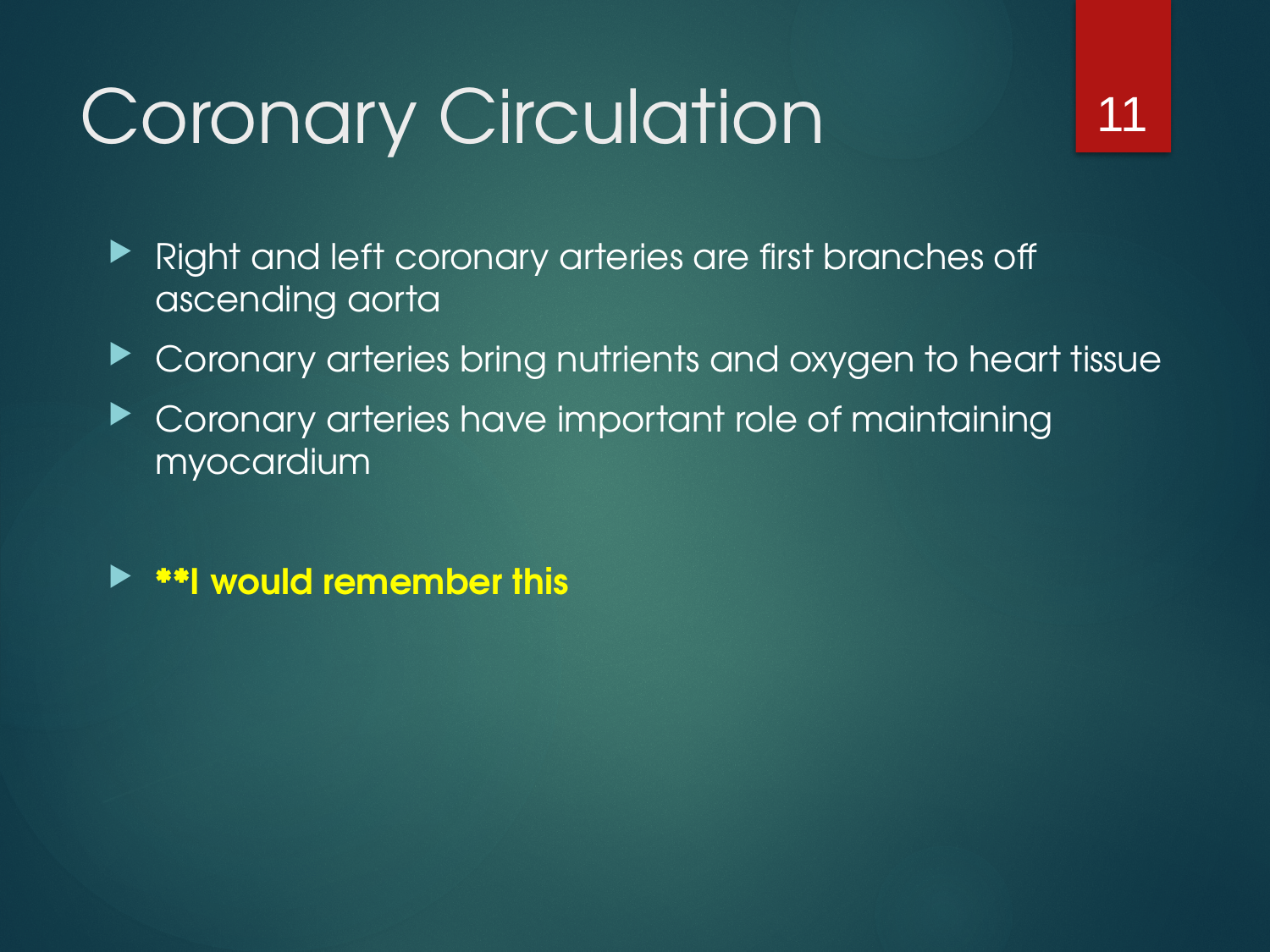

11
# Coronary Circulation
Right and left coronary arteries are first branches off ascending aorta
Coronary arteries bring nutrients and oxygen to heart tissue
Coronary arteries have important role of maintaining myocardium

**I would remember this